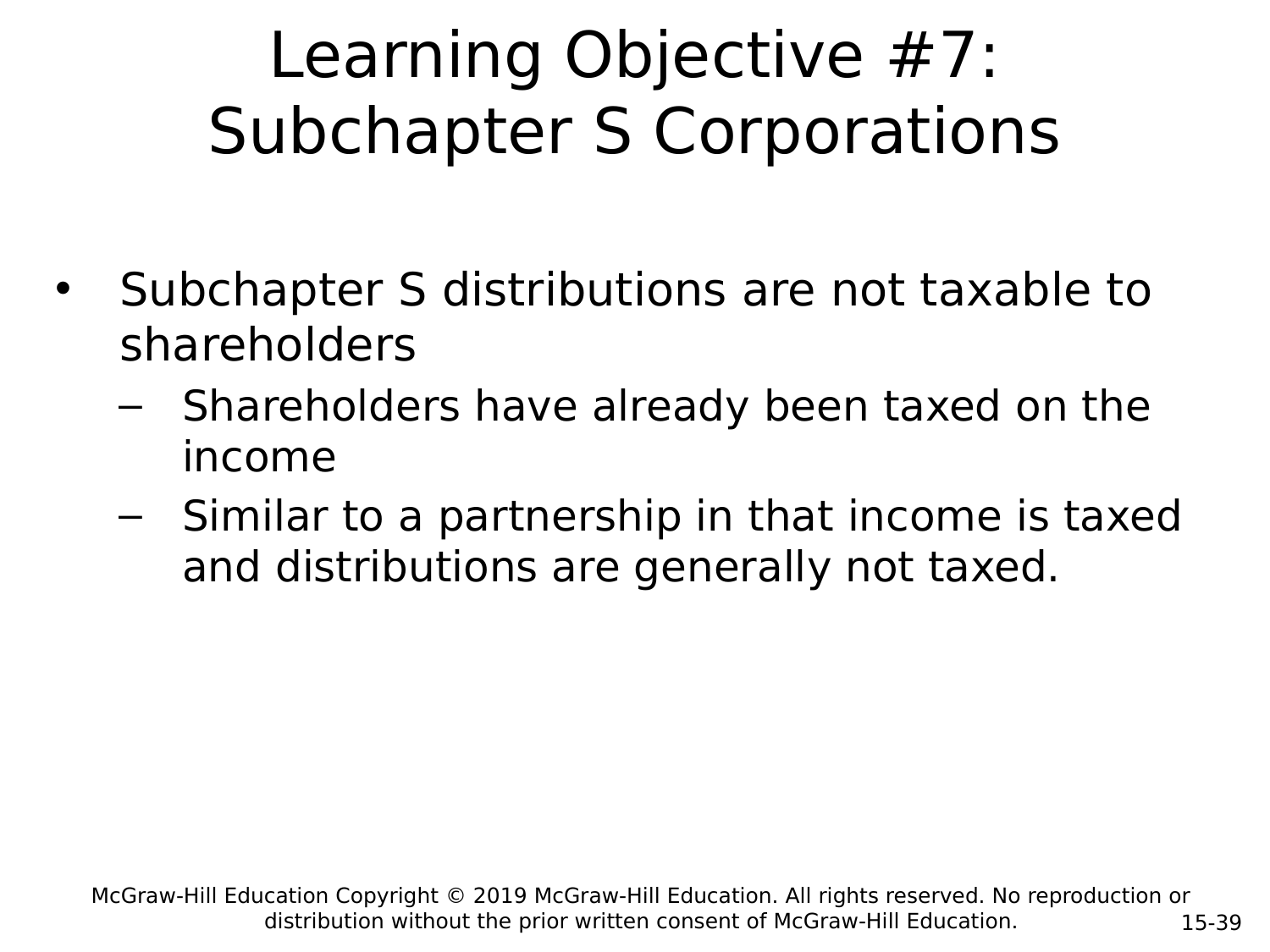

# Learning Objective #7: Subchapter S Corporations
Subchapter S distributions are not taxable to shareholders
Shareholders have already been taxed on the income
Similar to a partnership in that income is taxed and distributions are generally not taxed.
McGraw-Hill Education Copyright © 2019 McGraw-Hill Education. All rights reserved. No reproduction or distribution without the prior written consent of McGraw-Hill Education.
15-39